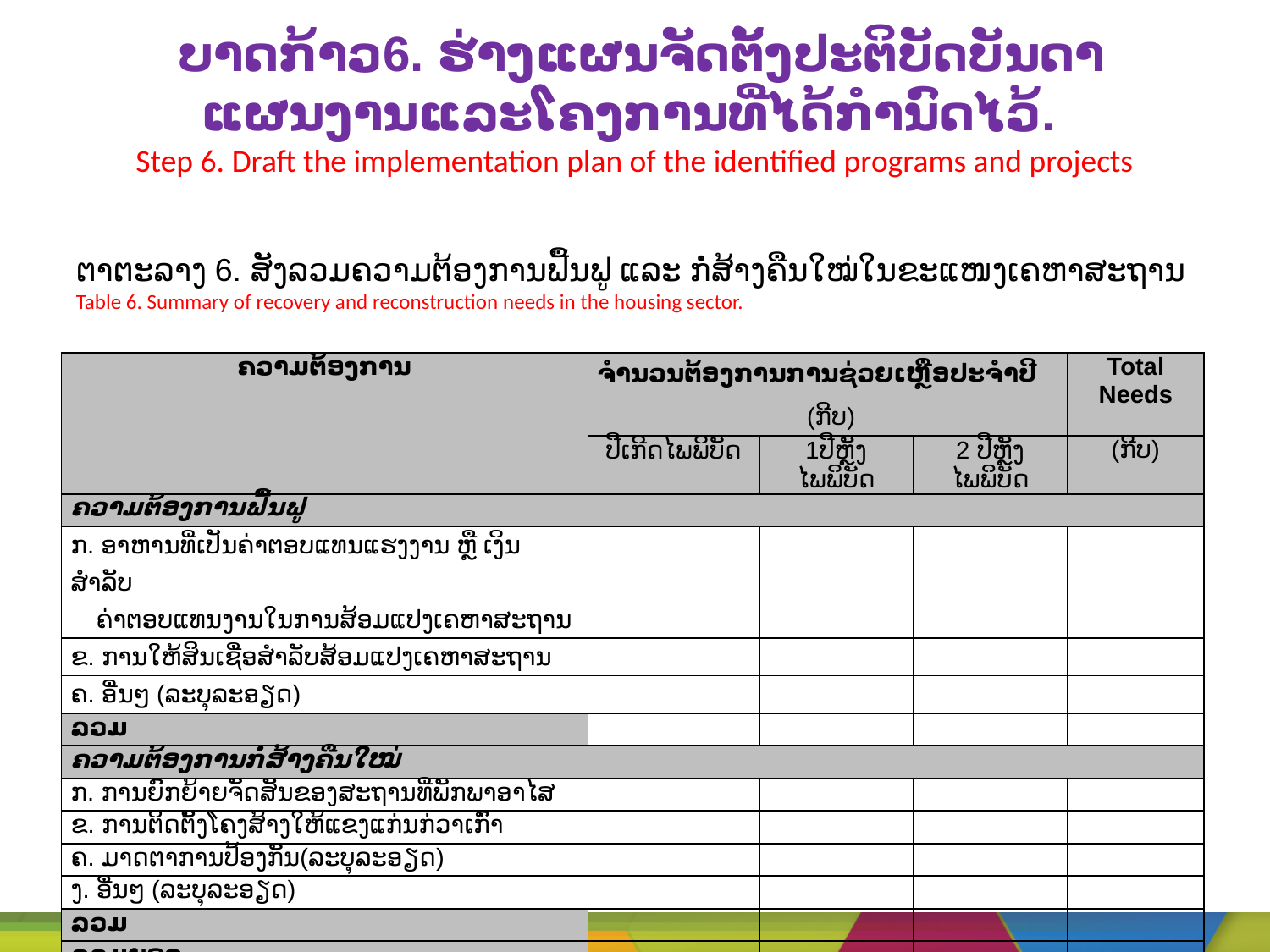

# ບາດກ້າວ6. ຮ່າງ​ແຜນ​ຈັດ​ຕັ້ງ​ປະຕິບັດ​ບັນດາ​ແຜນງານແລະໂຄງການ​ທີ່​ໄດ້​ກໍານົດ​ໄວ້. Step 6. Draft the implementation plan of the identified programs and projects
ຕາຕະລາງ 6. ສັງລວມຄວາມຕ້ອງການຟື້ນຟູ ແລະ ກໍ່ສ້າງຄືນໃໝ່ໃນຂະແໜງເຄຫາສະຖານ
Table 6. Summary of recovery and reconstruction needs in the housing sector.
| ຄວາມຕ້ອງການ | ຈໍານວນຕ້ອງການການຊ່ວຍເຫຼືອປະຈໍາປີ (ກີບ) |  |  | Total Needs |
| --- | --- | --- | --- | --- |
|  | ປີເກີດໄພພິບັດ | 1ປີຫຼັງໄພພິບັດ | 2 ປີຫຼັງໄພພິບັດ | (ກີບ) |
| ຄວາມຕ້ອງການຟື້ນຟູ |  |  |  |  |
| ກ. ອາຫານທີ່ເປັນຄ່າຕອບແທນແຮງງານ ຫຼື ເງິນສຳລັບ ຄ່າຕອບແທນງານໃນການສ້ອມແປງເຄຫາສະຖານ |  |  |  |  |
| ຂ. ການໃຫ້ສິນເຊື່ອສຳລັບສ້ອມແປງເຄຫາສະຖານ |  |  |  |  |
| ຄ. ອື່ນໆ (ລະບຸລະອຽດ) |  |  |  |  |
| ລວມ |  |  |  |  |
| ຄວາມຕ້ອງການກໍ່ສ້າງຄືນໃໝ່ |  |  |  |  |
| ກ. ການຍົກຍ້າຍຈັດສັນຂອງສະຖານທີ່ພັກພາອາໄສ |  |  |  |  |
| ຂ. ການຕິດຕັ້ງໂຄງສ້າງໃຫ້ແຂງແກ່ນກ່ວາເກົ່າ |  |  |  |  |
| ຄ. ມາດຕາການປ້ອງກັນ(ລະບຸລະອຽດ) |  |  |  |  |
| ງ. ອື່ນໆ (ລະບຸລະອຽດ) |  |  |  |  |
| ລວມ |  |  |  |  |
| ລວມຍອດ |  |  |  |  |